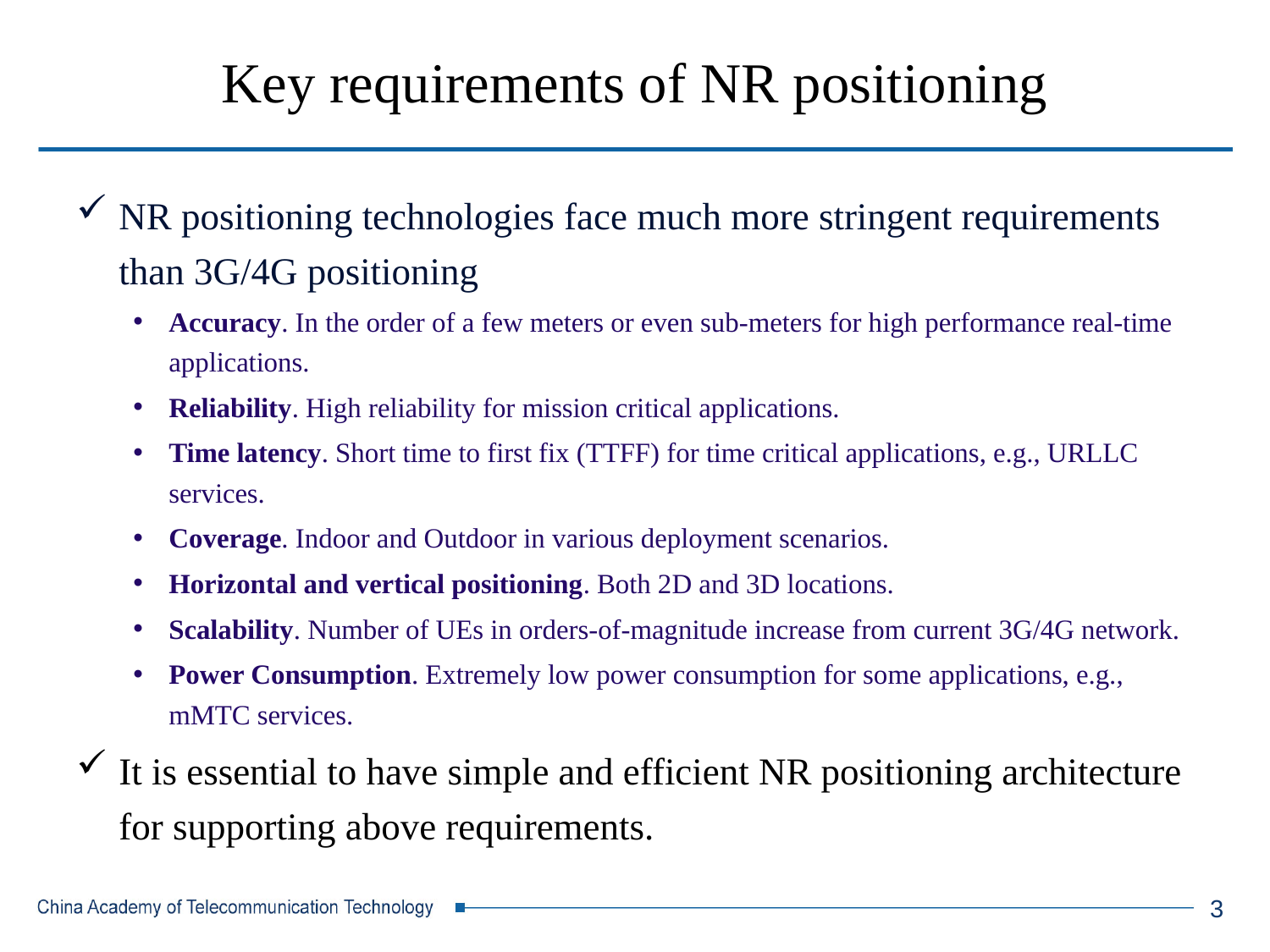

# Key requirements of NR positioning
NR positioning technologies face much more stringent requirements than 3G/4G positioning
Accuracy. In the order of a few meters or even sub-meters for high performance real-time applications.
Reliability. High reliability for mission critical applications.
Time latency. Short time to first fix (TTFF) for time critical applications, e.g., URLLC services.
Coverage. Indoor and Outdoor in various deployment scenarios.
Horizontal and vertical positioning. Both 2D and 3D locations.
Scalability. Number of UEs in orders-of-magnitude increase from current 3G/4G network.
Power Consumption. Extremely low power consumption for some applications, e.g., mMTC services.
It is essential to have simple and efficient NR positioning architecture for supporting above requirements.

3